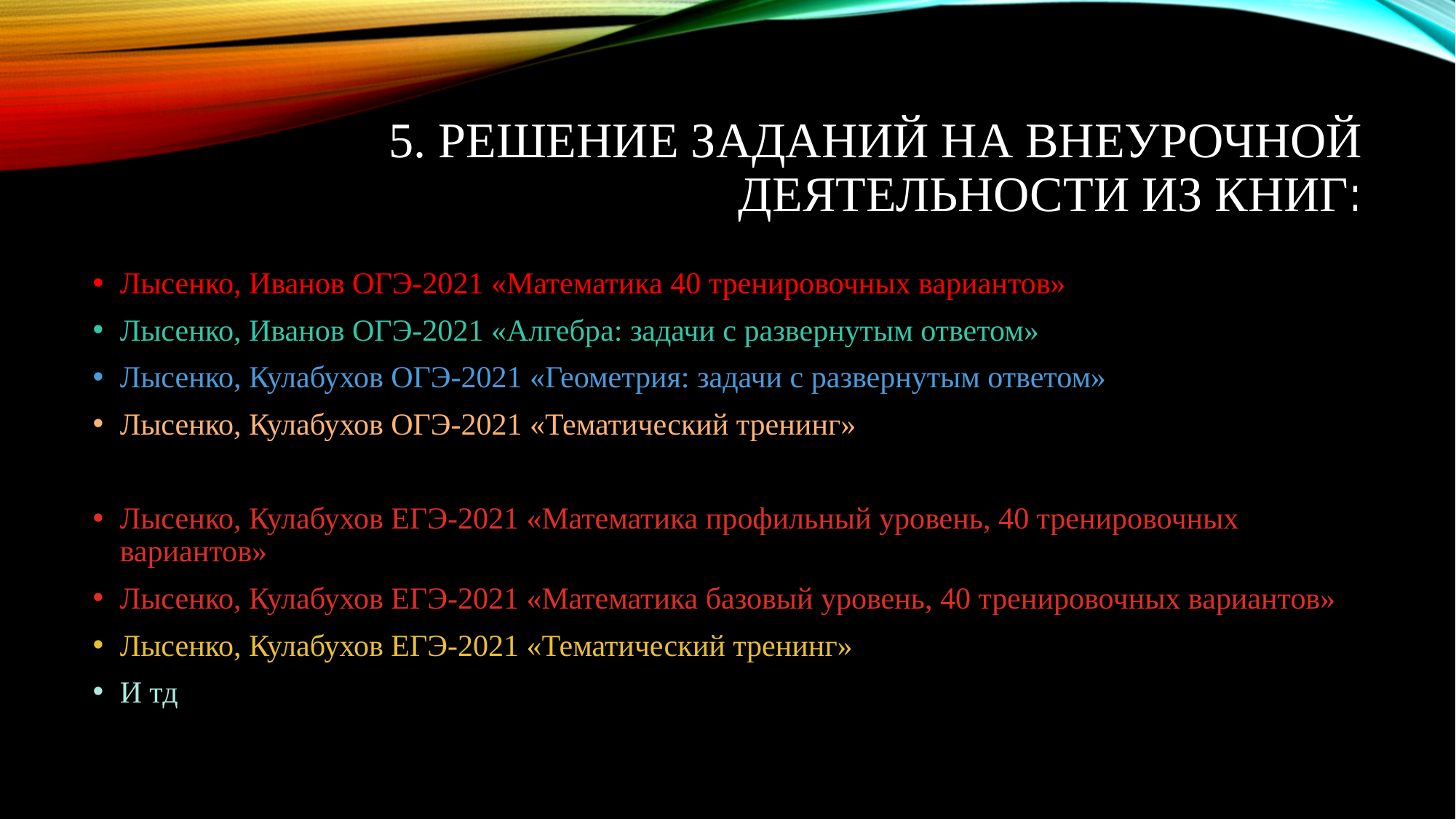

# 5. Решение заданий на внеурочной деятельности из книг:
Лысенко, Иванов ОГЭ-2021 «Математика 40 тренировочных вариантов»
Лысенко, Иванов ОГЭ-2021 «Алгебра: задачи с развернутым ответом»
Лысенко, Кулабухов ОГЭ-2021 «Геометрия: задачи с развернутым ответом»
Лысенко, Кулабухов ОГЭ-2021 «Тематический тренинг»

Лысенко, Кулабухов ЕГЭ-2021 «Математика профильный уровень, 40 тренировочных вариантов»
Лысенко, Кулабухов ЕГЭ-2021 «Математика базовый уровень, 40 тренировочных вариантов»
Лысенко, Кулабухов ЕГЭ-2021 «Тематический тренинг»
И тд